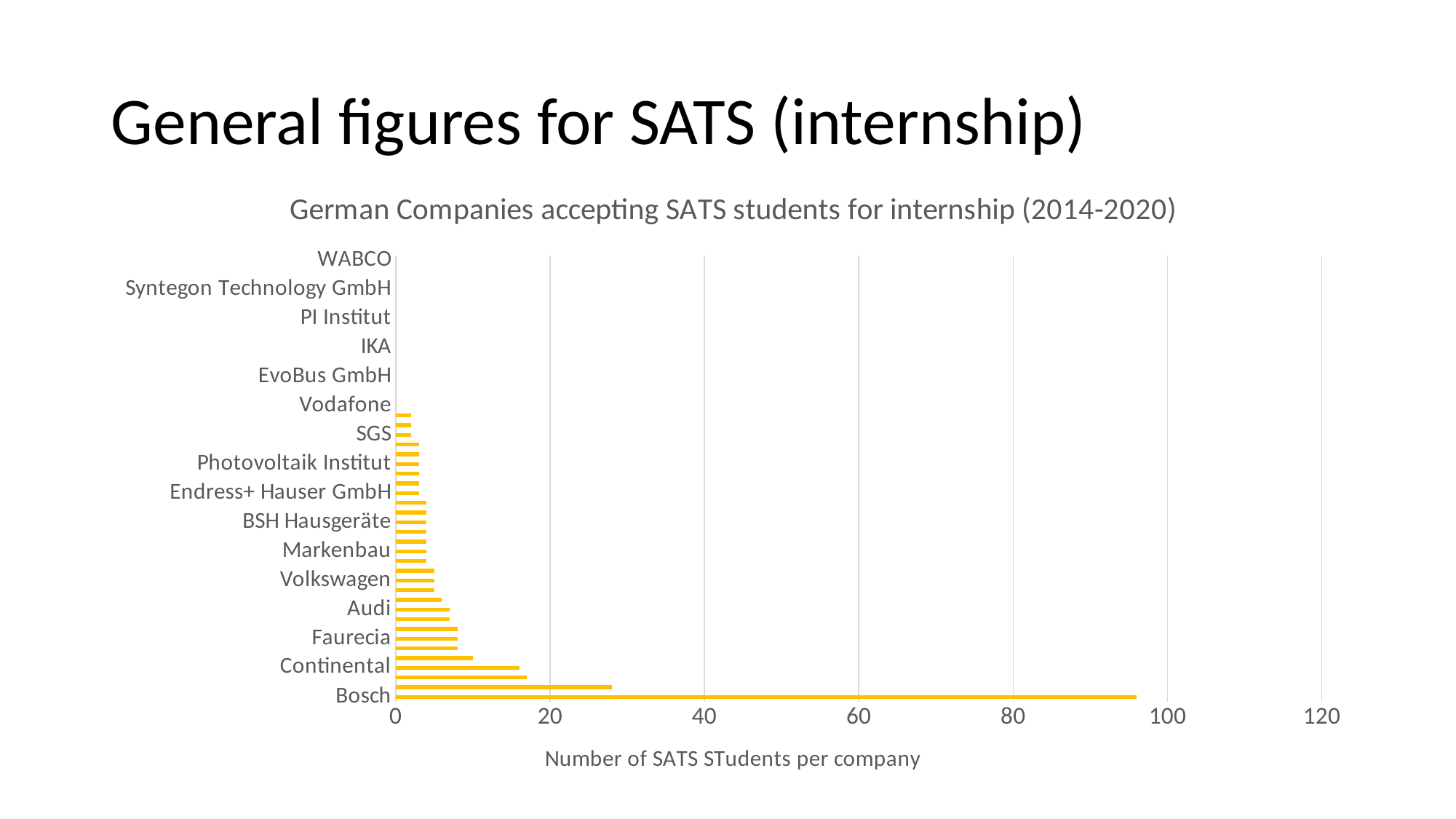

# General figures for SATS (internship)

[unsupported chart]